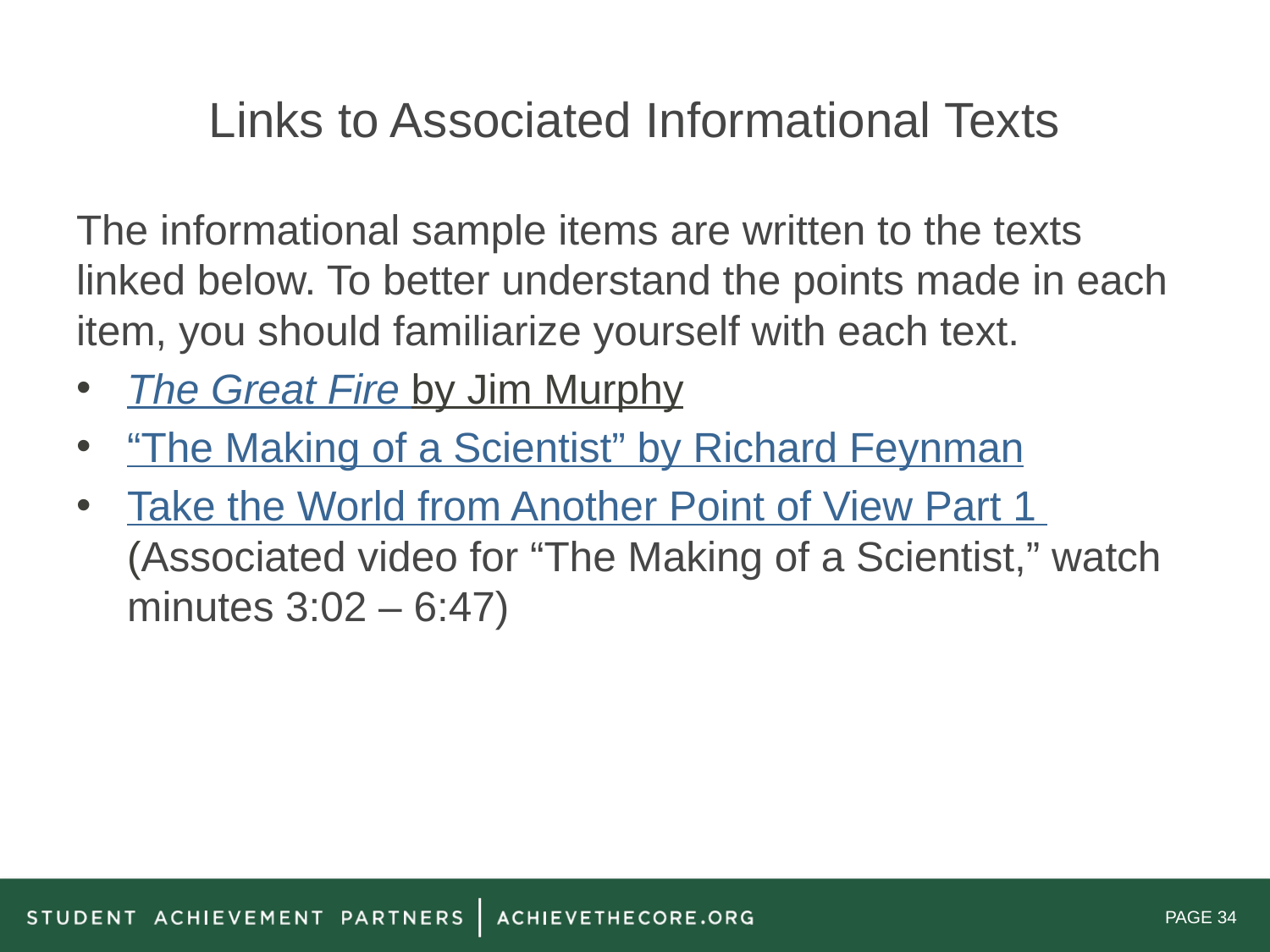

# Links to Associated Informational Texts
The informational sample items are written to the texts linked below. To better understand the points made in each item, you should familiarize yourself with each text.
The Great Fire by Jim Murphy
“The Making of a Scientist” by Richard Feynman
Take the World from Another Point of View Part 1 (Associated video for “The Making of a Scientist,” watch minutes 3:02 – 6:47)